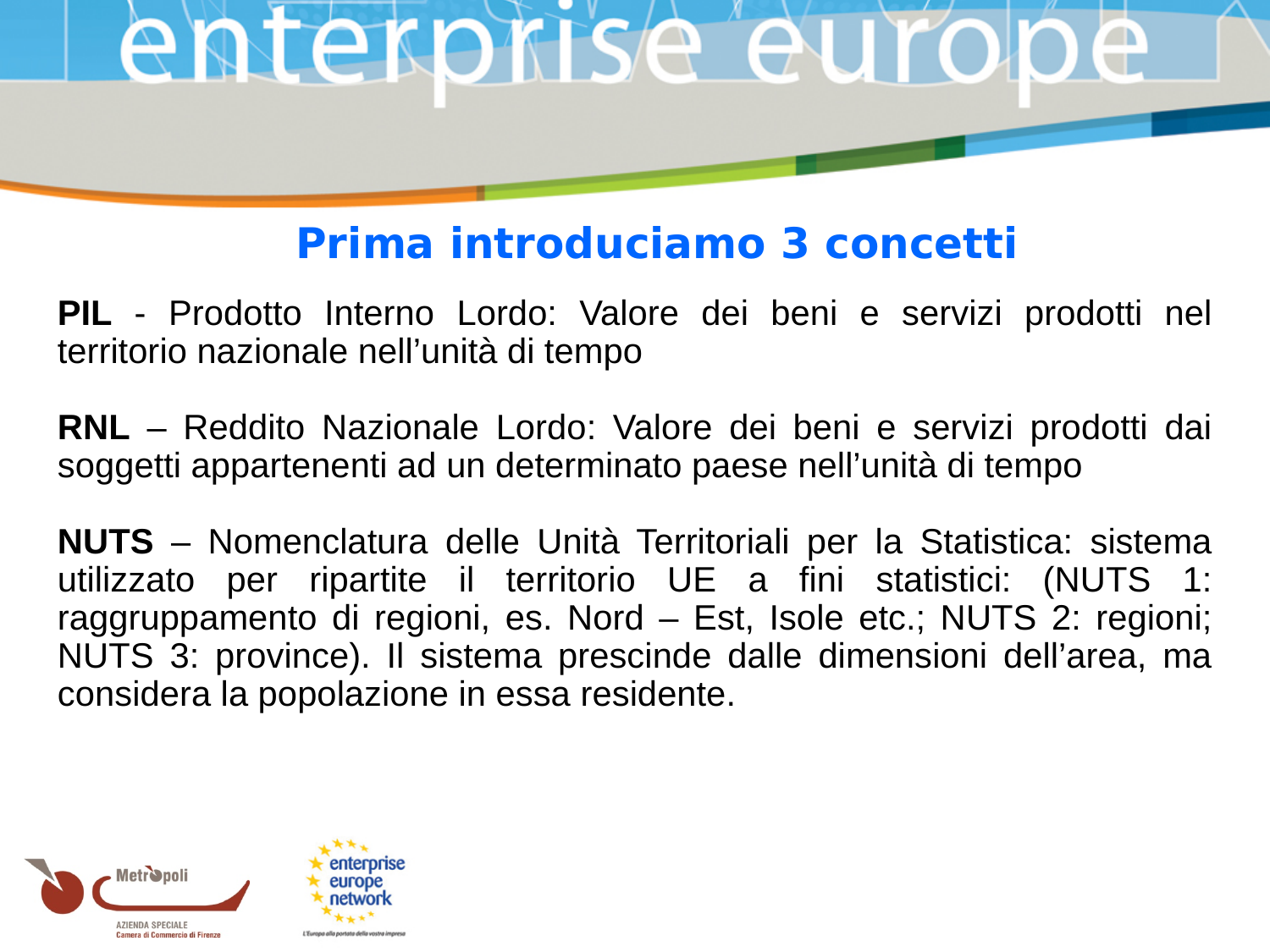

Prima introduciamo 3 concetti

PIL - Prodotto Interno Lordo: Valore dei beni e servizi prodotti nel territorio nazionale nell’unità di tempo

RNL – Reddito Nazionale Lordo: Valore dei beni e servizi prodotti dai soggetti appartenenti ad un determinato paese nell’unità di tempo

NUTS – Nomenclatura delle Unità Territoriali per la Statistica: sistema utilizzato per ripartite il territorio UE a fini statistici: (NUTS 1: raggruppamento di regioni, es. Nord – Est, Isole etc.; NUTS 2: regioni; NUTS 3: province). Il sistema prescinde dalle dimensioni dell’area, ma considera la popolazione in essa residente.